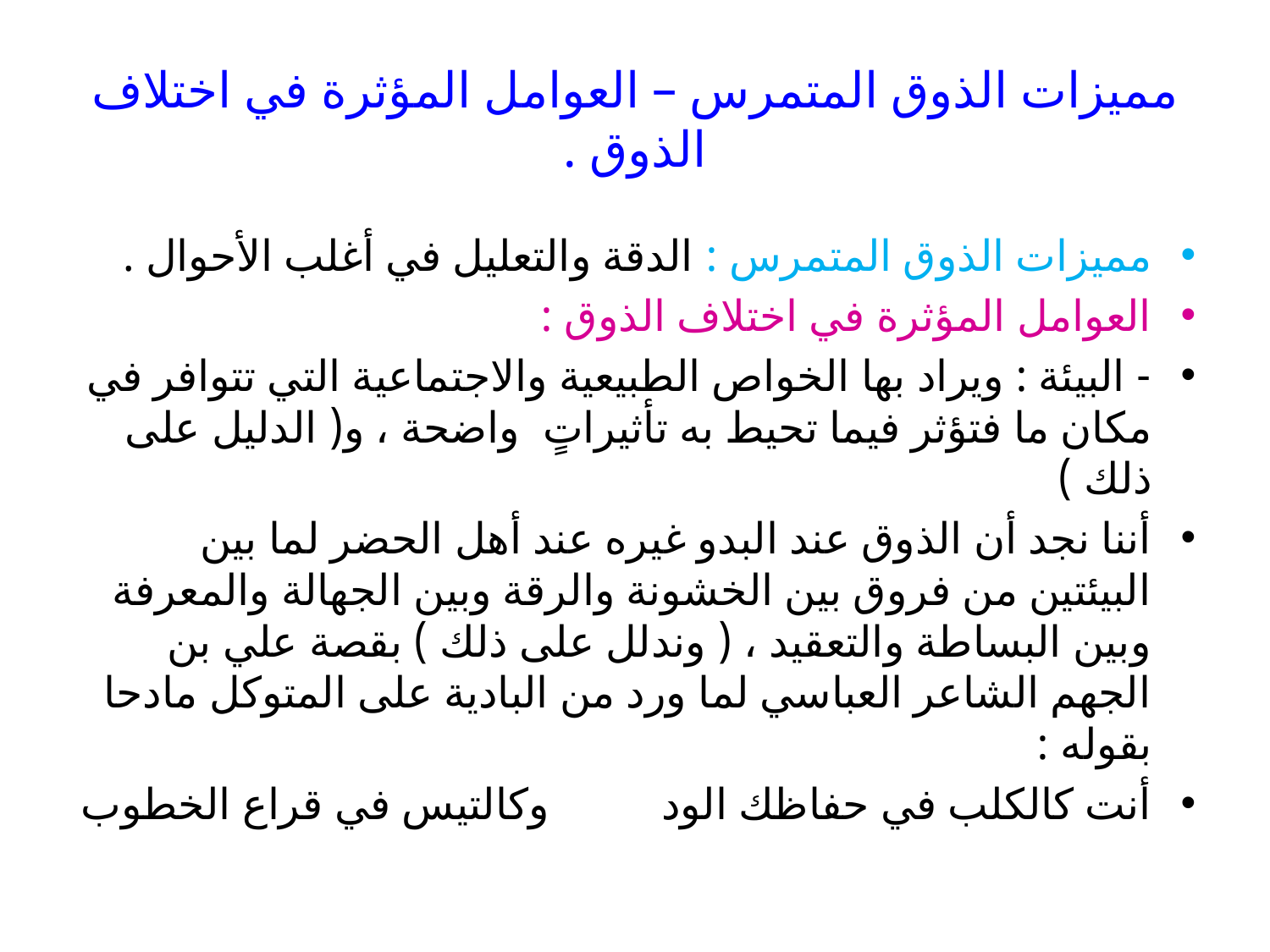

# مميزات الذوق المتمرس – العوامل المؤثرة في اختلاف الذوق .
مميزات الذوق المتمرس : الدقة والتعليل في أغلب الأحوال .
العوامل المؤثرة في اختلاف الذوق :
- البيئة : ويراد بها الخواص الطبيعية والاجتماعية التي تتوافر في مكان ما فتؤثر فيما تحيط به تأثيراتٍ  واضحة ، و( الدليل على ذلك )
أننا نجد أن الذوق عند البدو غيره عند أهل الحضر لما بين البيئتين من فروق بين الخشونة والرقة وبين الجهالة والمعرفة وبين البساطة والتعقيد ، ( وندلل على ذلك ) بقصة علي بن الجهم الشاعر العباسي لما ورد من البادية على المتوكل مادحا بقوله :
أنت كالكلب في حفاظك الود          وكالتيس في قراع الخطوب